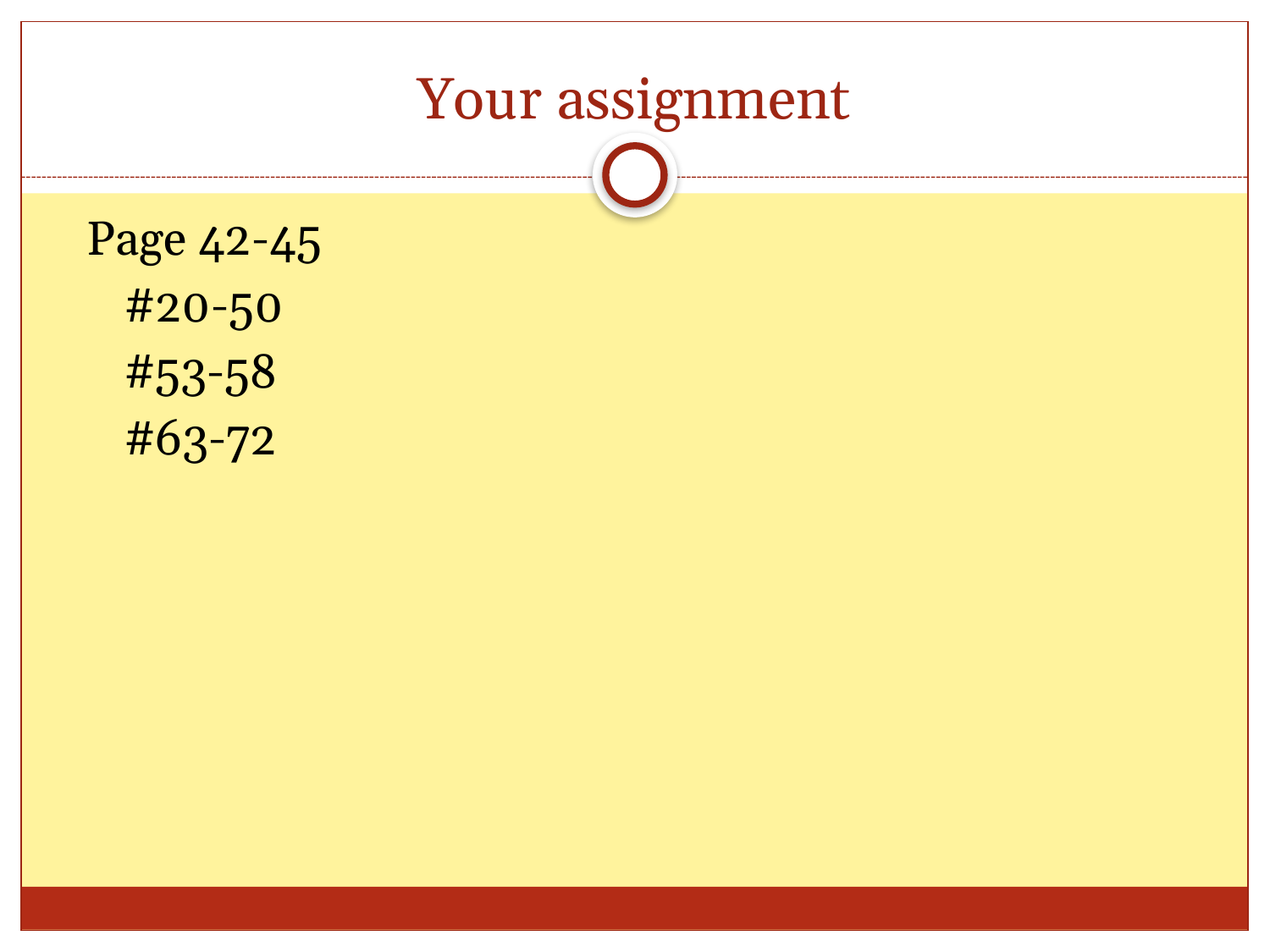

# Your assignment
Page 42-45
	#20-50
	#53-58
	#63-72